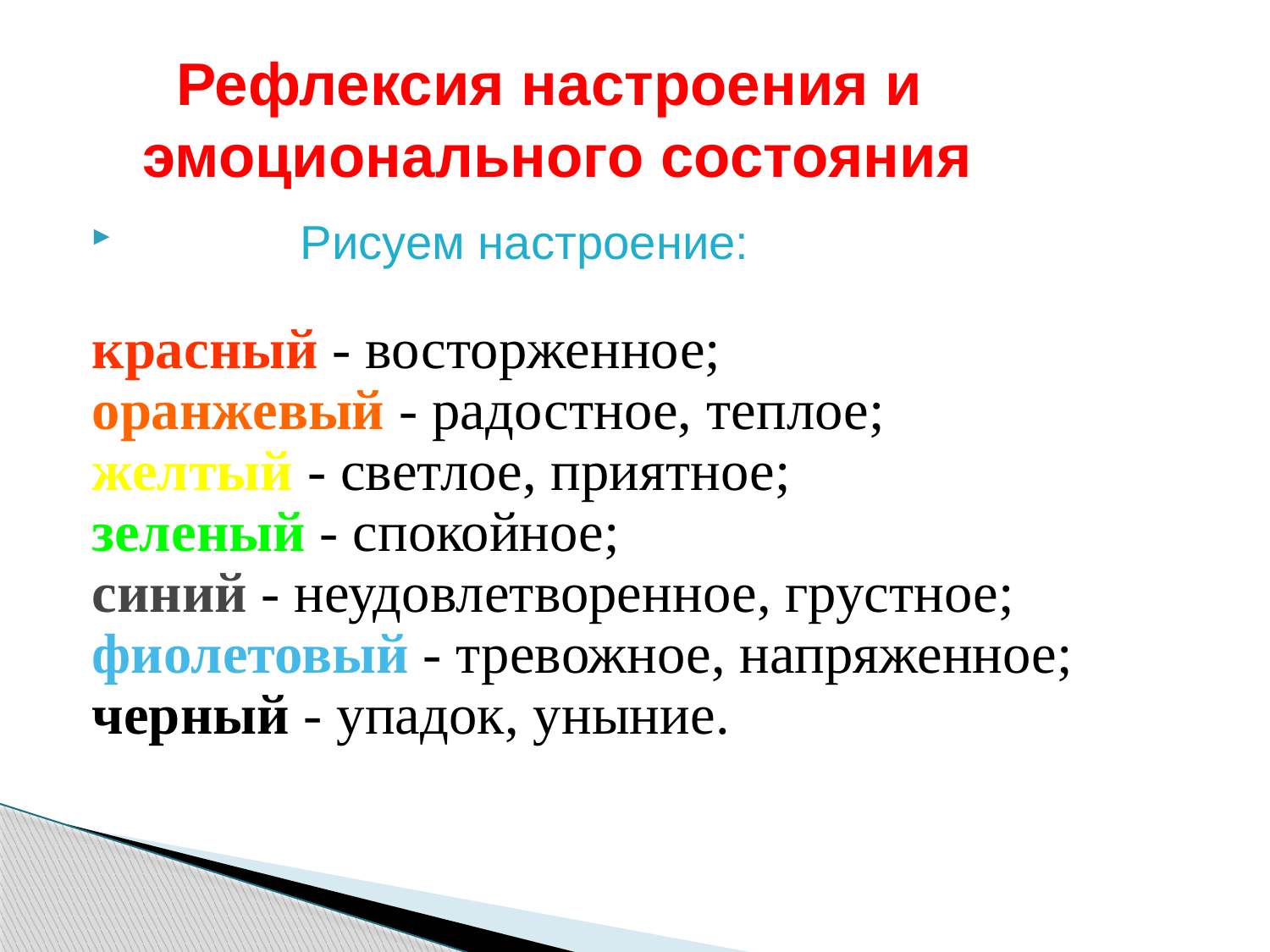

# Рефлексия настроения и эмоционального состояния
             Рисуем настроение:
красный - восторженное;
оранжевый - радостное, теплое;
желтый - светлое, приятное;
зеленый - спокойное;
синий - неудовлетворенное, грустное;
фиолетовый - тревожное, напряженное;
черный - упадок, уныние.